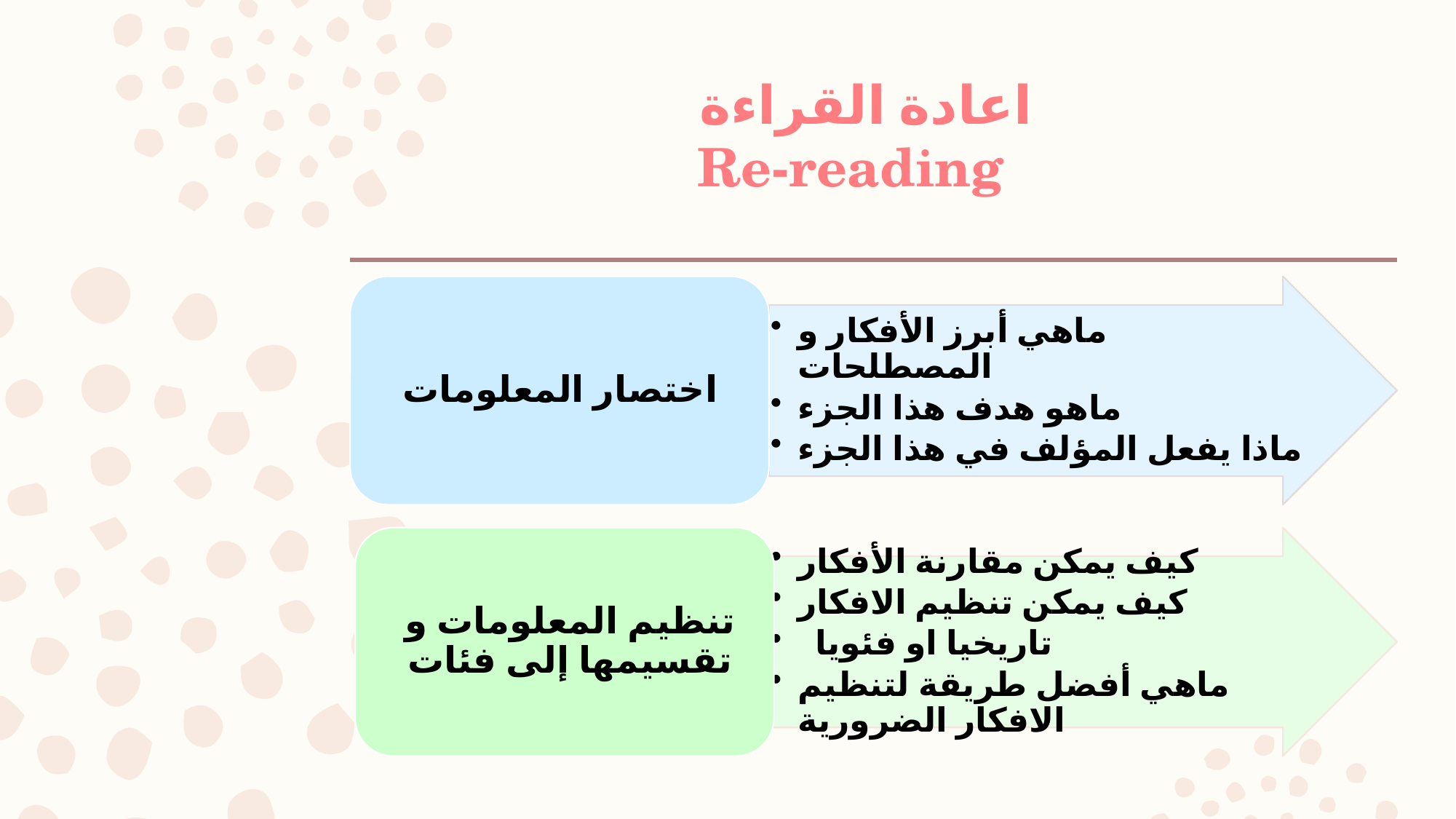

# اعادة القراءة Re-reading
ماهي أبرز الأفكار و المصطلحات
ماهو هدف هذا الجزء
ماذا يفعل المؤلف في هذا الجزء
اختصار المعلومات
كيف يمكن مقارنة الأفكار
كيف يمكن تنظيم الافكار
  تاريخيا او فئويا
ماهي أفضل طريقة لتنظيم الافكار الضرورية
تنظيم المعلومات و تقسيمها إلى فئات